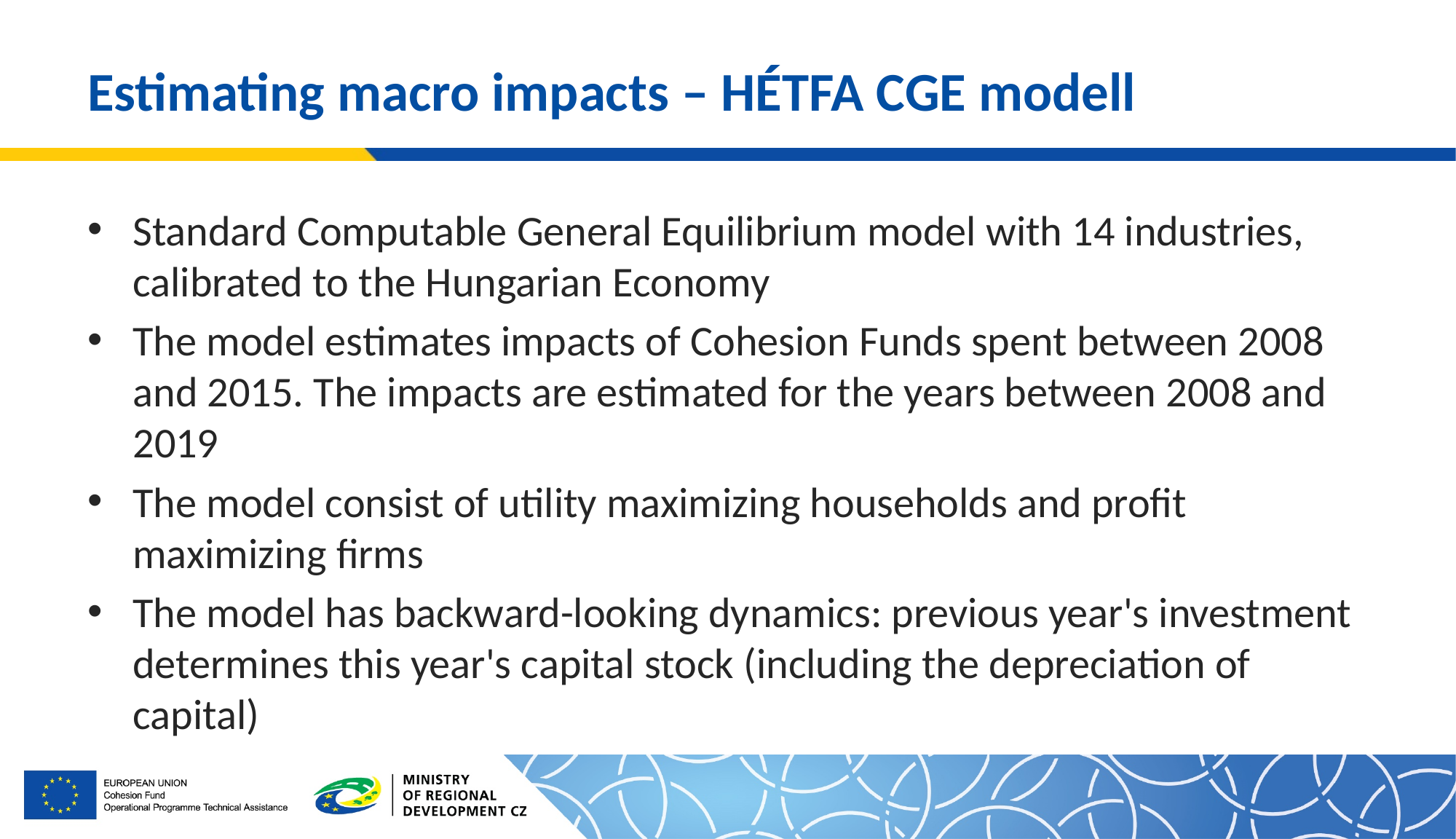

# Estimating macro impacts – HÉTFA CGE modell
Standard Computable General Equilibrium model with 14 industries, calibrated to the Hungarian Economy
The model estimates impacts of Cohesion Funds spent between 2008 and 2015. The impacts are estimated for the years between 2008 and 2019
The model consist of utility maximizing households and profit maximizing firms
The model has backward-looking dynamics: previous year's investment determines this year's capital stock (including the depreciation of capital)